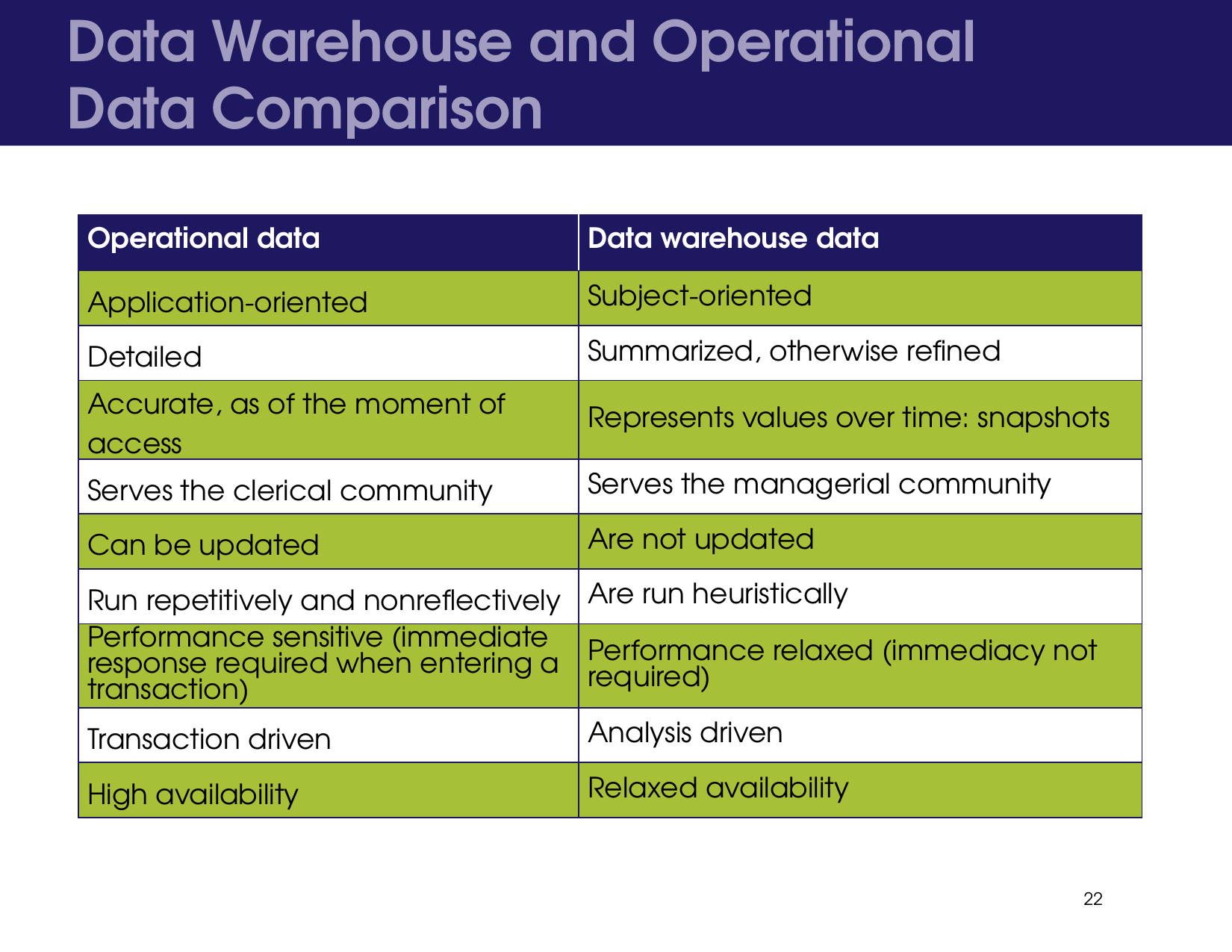

# Data Warehouse and Operational Data Comparison
| Operational data | Data warehouse data |
| --- | --- |
| Application-oriented | Subject-oriented |
| Detailed | Summarized, otherwise refined |
| Accurate, as of the moment of access | Represents values over time: snapshots |
| Serves the clerical community | Serves the managerial community |
| Can be updated | Are not updated |
| Run repetitively and nonreflectively | Are run heuristically |
| Performance sensitive (immediate response required when entering a transaction) | Performance relaxed (immediacy not required) |
| Transaction driven | Analysis driven |
| High availability | Relaxed availability |
22